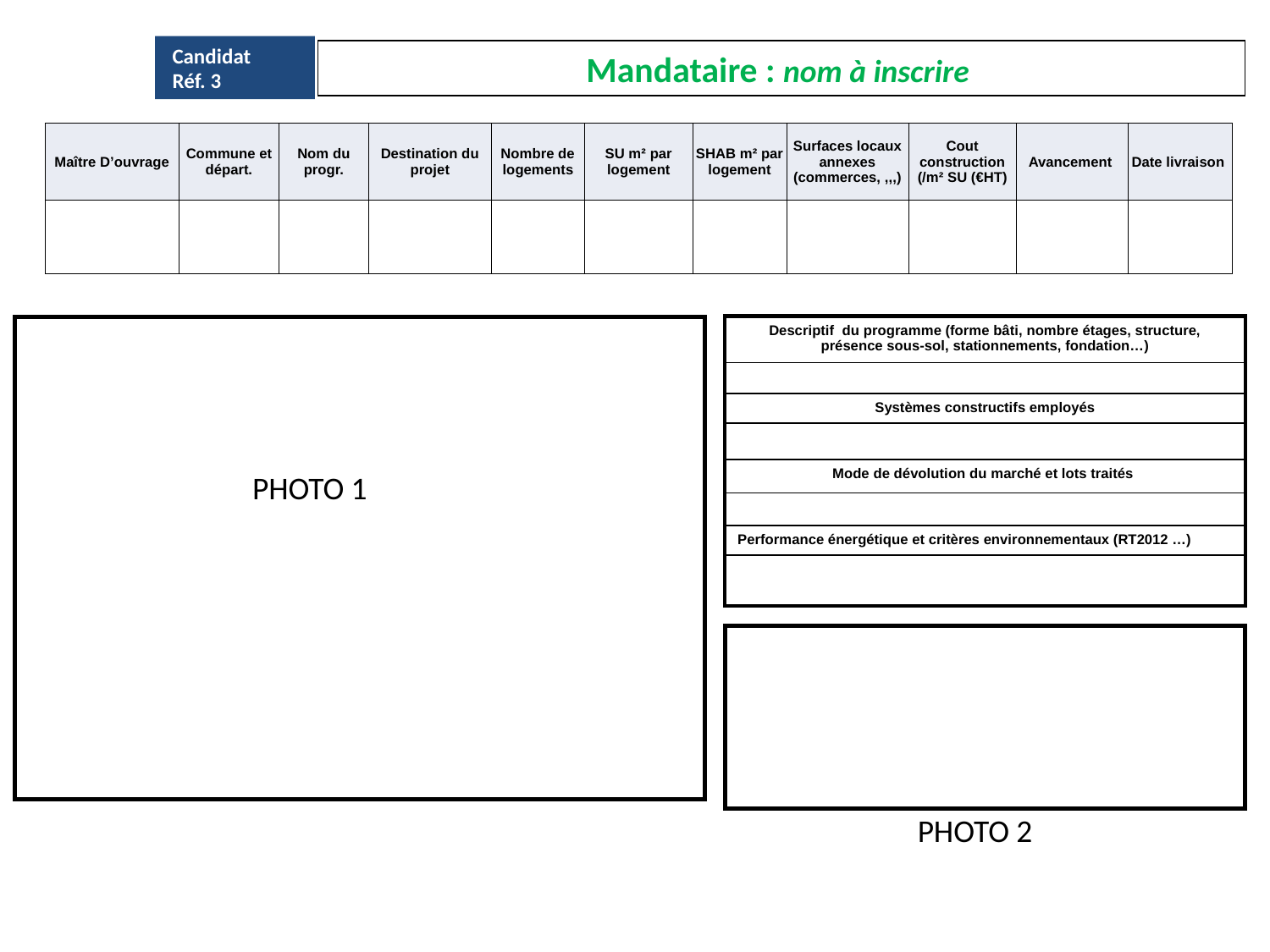

Candidat
 Réf. 3
Mandataire : nom à inscrire
| Maître D’ouvrage | Commune et départ. | Nom du progr. | Destination du projet | Nombre de logements | SU m² par logement | SHAB m² par logement | Surfaces locaux annexes (commerces, ,,,) | Cout construction (/m² SU (€HT) | Avancement | Date livraison |
| --- | --- | --- | --- | --- | --- | --- | --- | --- | --- | --- |
|  |  |  |  |  |  |  |  |  |  |  |
| Descriptif du programme (forme bâti, nombre étages, structure, présence sous-sol, stationnements, fondation…) |
| --- |
|  |
| Systèmes constructifs employés |
|  |
| Mode de dévolution du marché et lots traités |
|  |
| Performance énergétique et critères environnementaux (RT2012 …) |
|  |

PHOTO 1

PHOTO 2